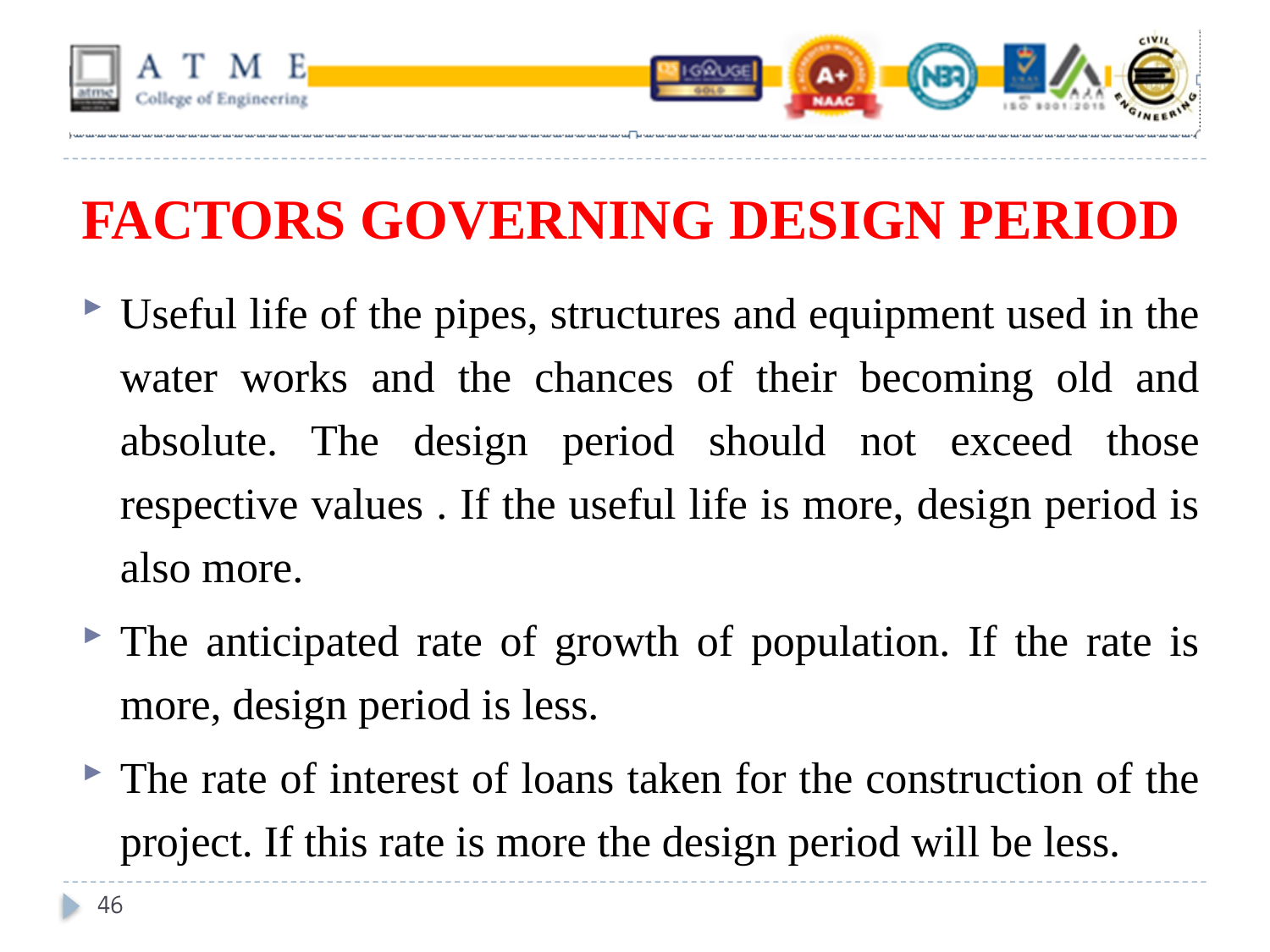

# FACTORS GOVERNING DESIGN PERIOD
Useful life of the pipes, structures and equipment used in the water works and the chances of their becoming old and absolute. The design period should not exceed those respective values . If the useful life is more, design period is also more.
The anticipated rate of growth of population. If the rate is more, design period is less.
The rate of interest of loans taken for the construction of the project. If this rate is more the design period will be less.

46